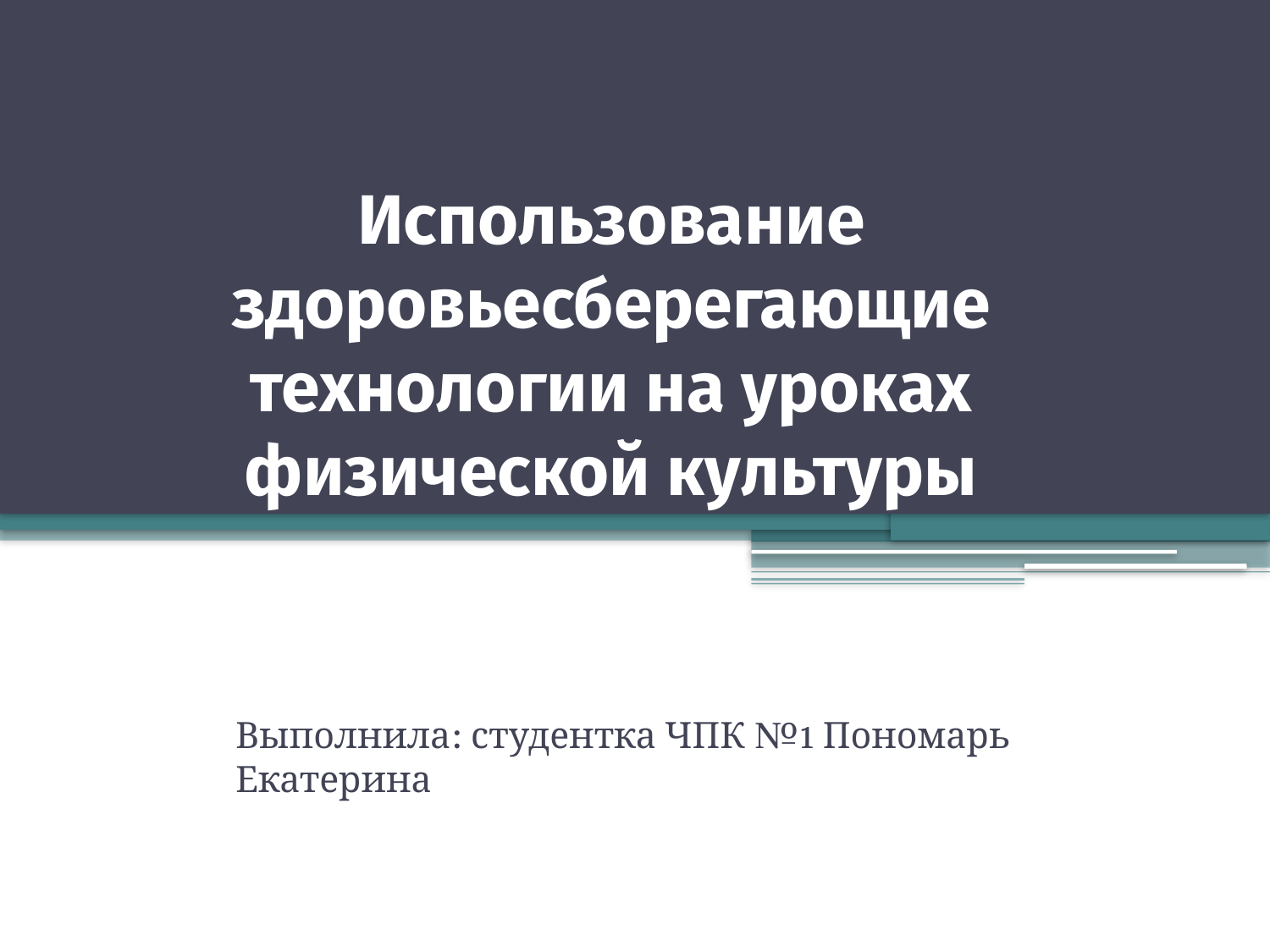

# Использование здоровьесберегающие технологии на уроках физической культуры
Выполнила: студентка ЧПК №1 Пономарь Екатерина